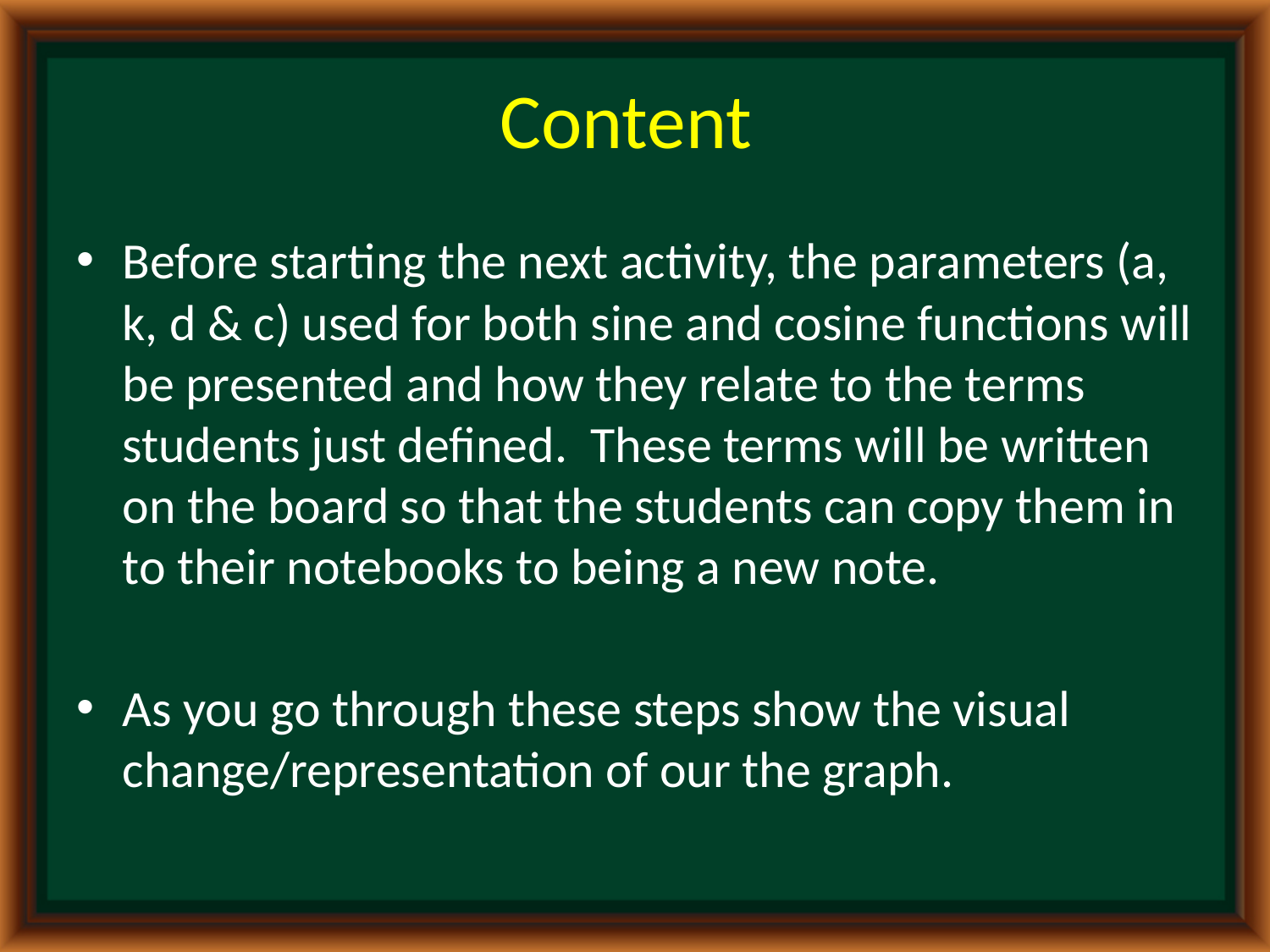

# Content
Before starting the next activity, the parameters (a, k, d & c) used for both sine and cosine functions will be presented and how they relate to the terms students just defined.  These terms will be written on the board so that the students can copy them in to their notebooks to being a new note.

As you go through these steps show the visual change/representation of our the graph.